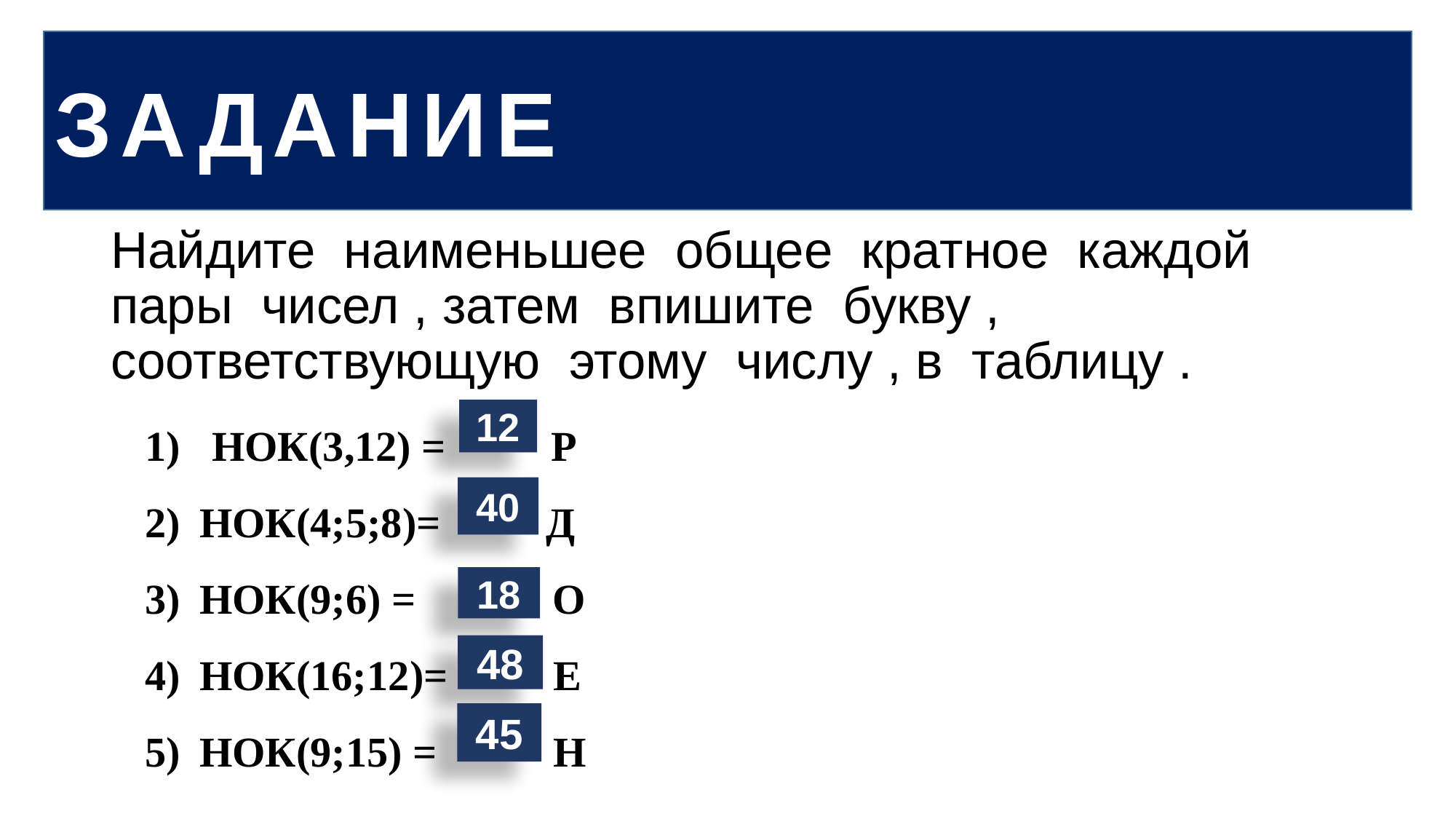

ЗАДАНИЕ
#
Найдите  наименьшее  общее  кратное  каждой  пары  чисел , затем  впишите  букву , соответствующую  этому  числу , в  таблицу .
1)   НОК(3,12) =          Р
НОК(4;5;8)=          Д
НОК(9;6) =             О
НОК(16;12)=          Е
НОК(9;15) =           Н

12
40
18
48
45